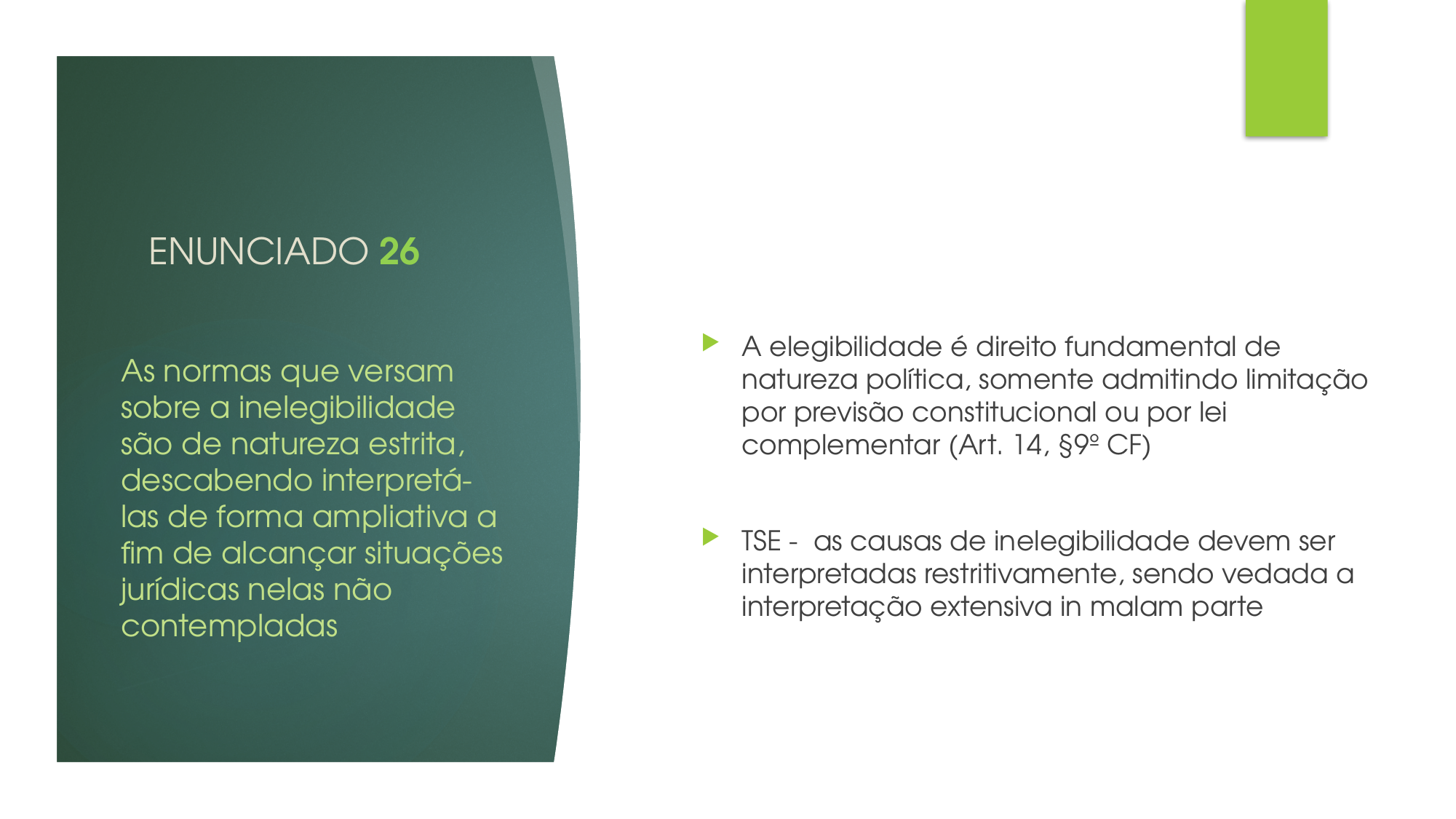

# ENUNCIADO 26
A elegibilidade é direito fundamental de natureza política, somente admitindo limitação por previsão constitucional ou por lei complementar (Art. 14, §9º CF)

TSE -  as causas de inelegibilidade devem ser interpretadas restritivamente, sendo vedada a interpretação extensiva in malam parte
As normas que versam sobre a inelegibilidade são de natureza estrita, descabendo interpretá-las de forma ampliativa a fim de alcançar situações jurídicas nelas não contempladas